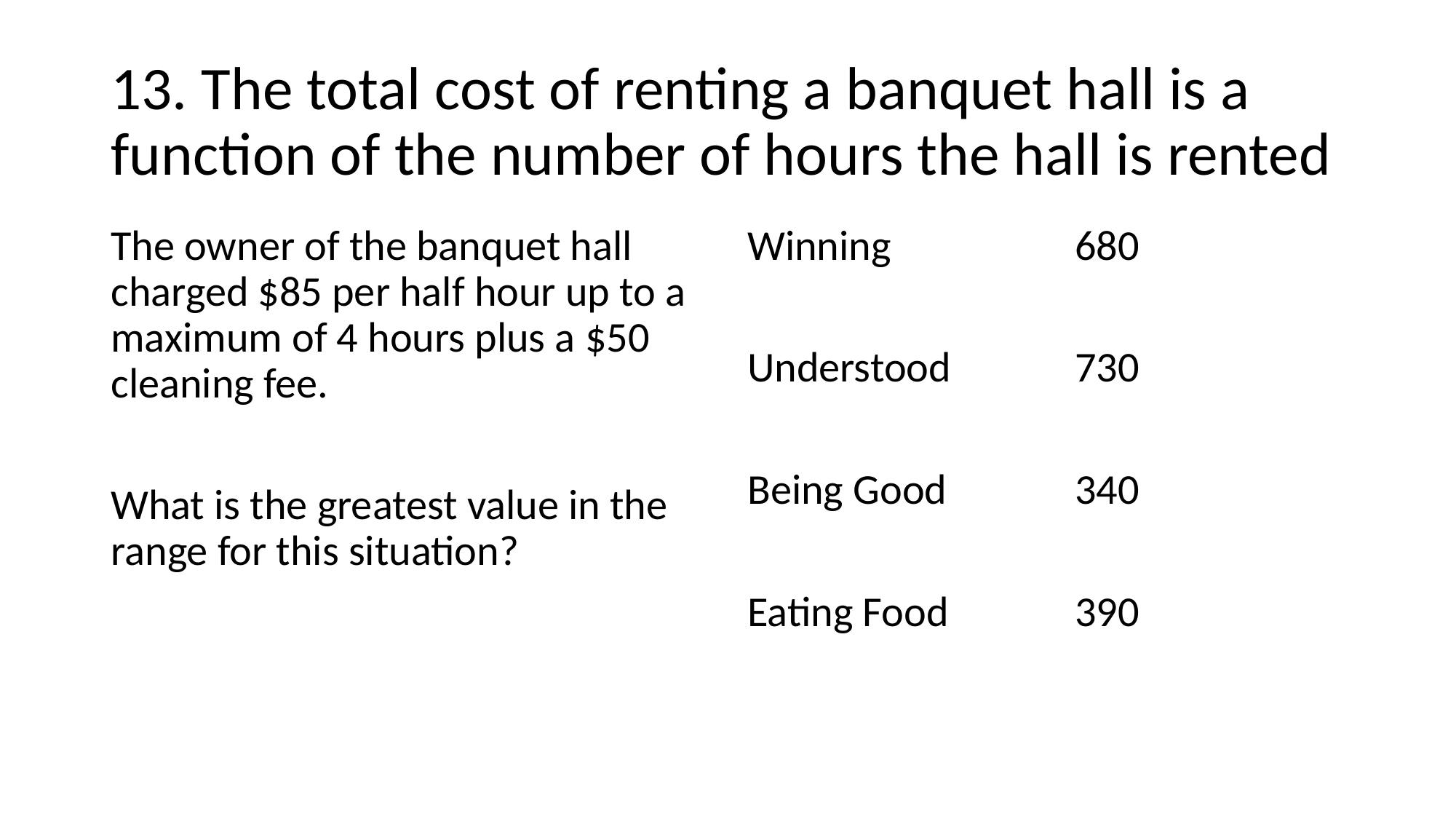

# 13. The total cost of renting a banquet hall is a function of the number of hours the hall is rented
The owner of the banquet hall charged $85 per half hour up to a maximum of 4 hours plus a $50 cleaning fee.

What is the greatest value in the range for this situation?
Winning		680

Understood		730

Being Good		340

Eating Food		390